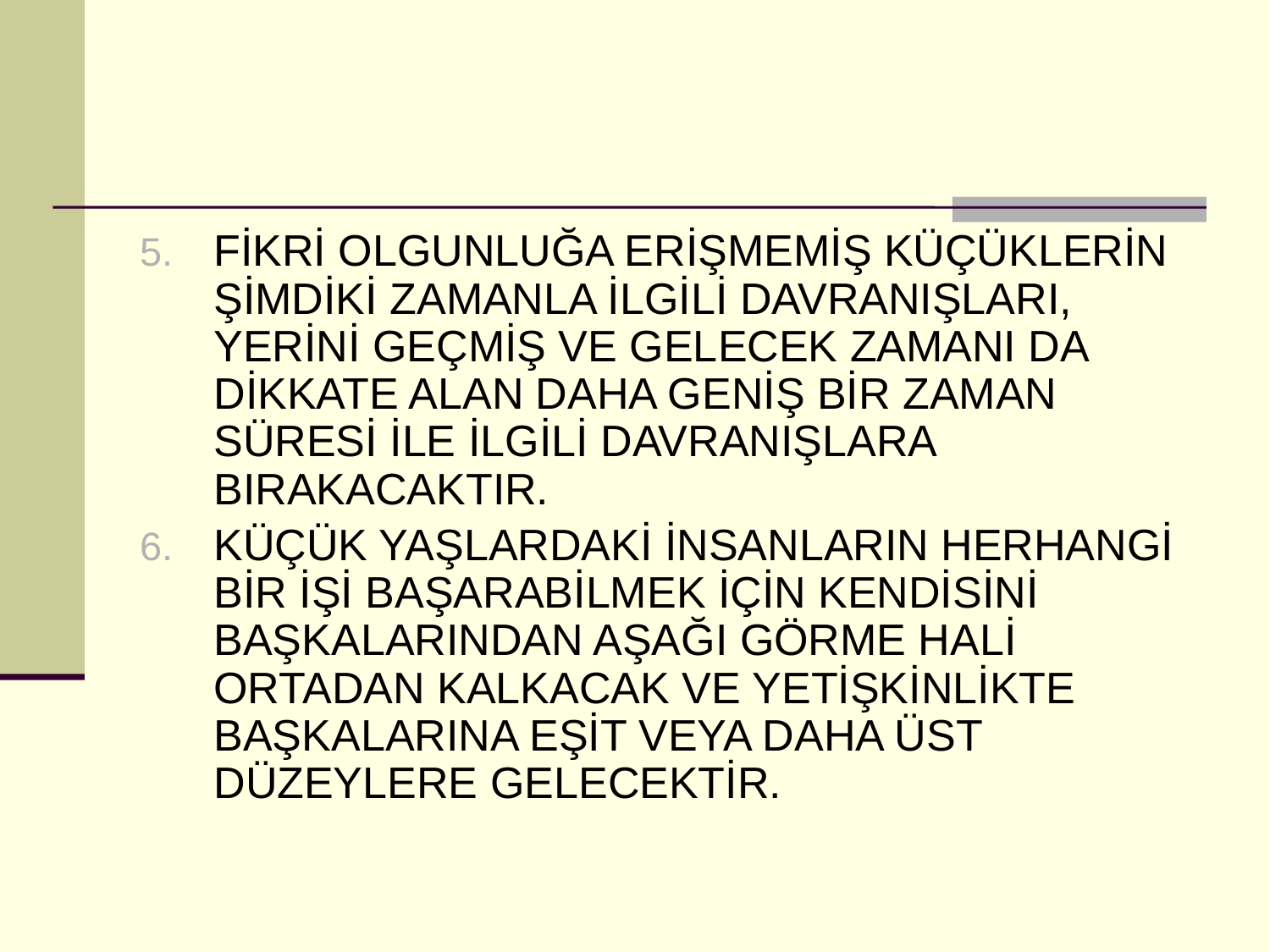

#
FİKRİ OLGUNLUĞA ERİŞMEMİŞ KÜÇÜKLERİN ŞİMDİKİ ZAMANLA İLGİLİ DAVRANIŞLARI, YERİNİ GEÇMİŞ VE GELECEK ZAMANI DA DİKKATE ALAN DAHA GENİŞ BİR ZAMAN SÜRESİ İLE İLGİLİ DAVRANIŞLARA BIRAKACAKTIR.
KÜÇÜK YAŞLARDAKİ İNSANLARIN HERHANGİ BİR İŞİ BAŞARABİLMEK İÇİN KENDİSİNİ BAŞKALARINDAN AŞAĞI GÖRME HALİ ORTADAN KALKACAK VE YETİŞKİNLİKTE BAŞKALARINA EŞİT VEYA DAHA ÜST DÜZEYLERE GELECEKTİR.